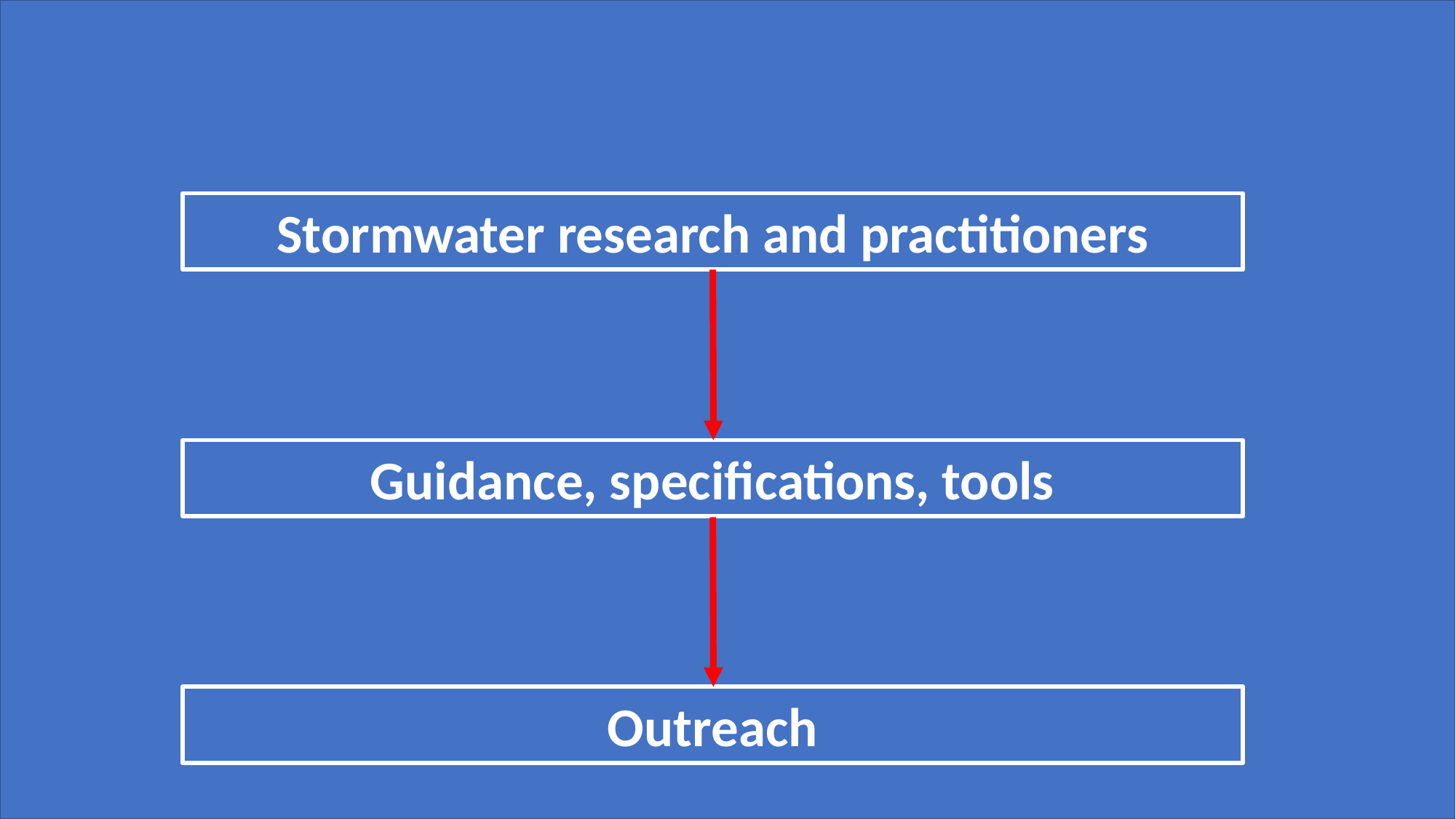

Stormwater research and practitioners
Guidance, specifications, tools
Outreach